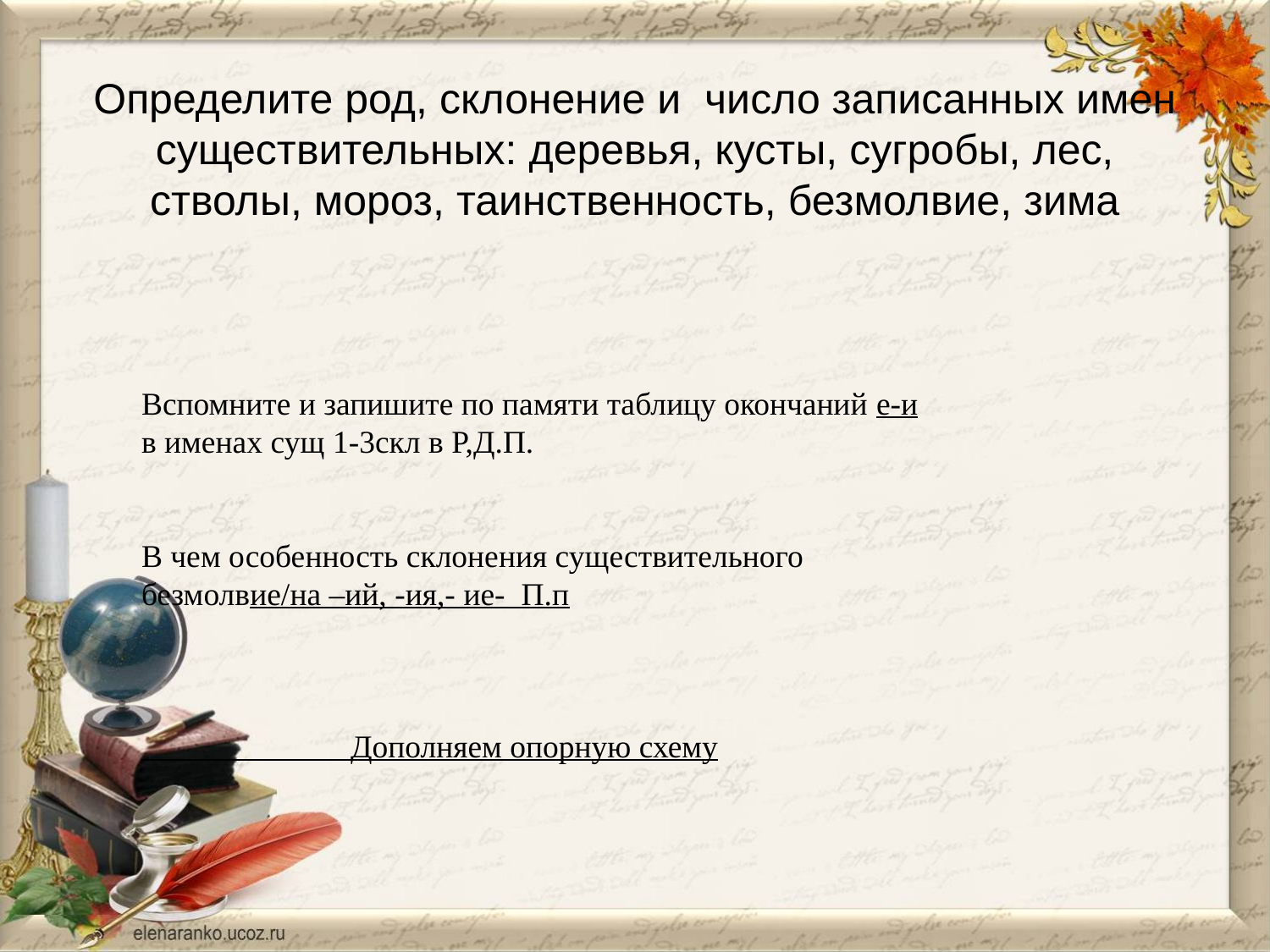

# Определите род, склонение и  число записанных имен существительных: деревья, кусты, сугробы, лес, стволы, мороз, таинственность, безмолвие, зима
Вспомните и запишите по памяти таблицу окончаний е-и в именах сущ 1-3скл в Р,Д.П.

В чем особенность склонения существительного безмолвие/на –ий, -ия,- ие-  П.п

                          Дополняем опорную схему